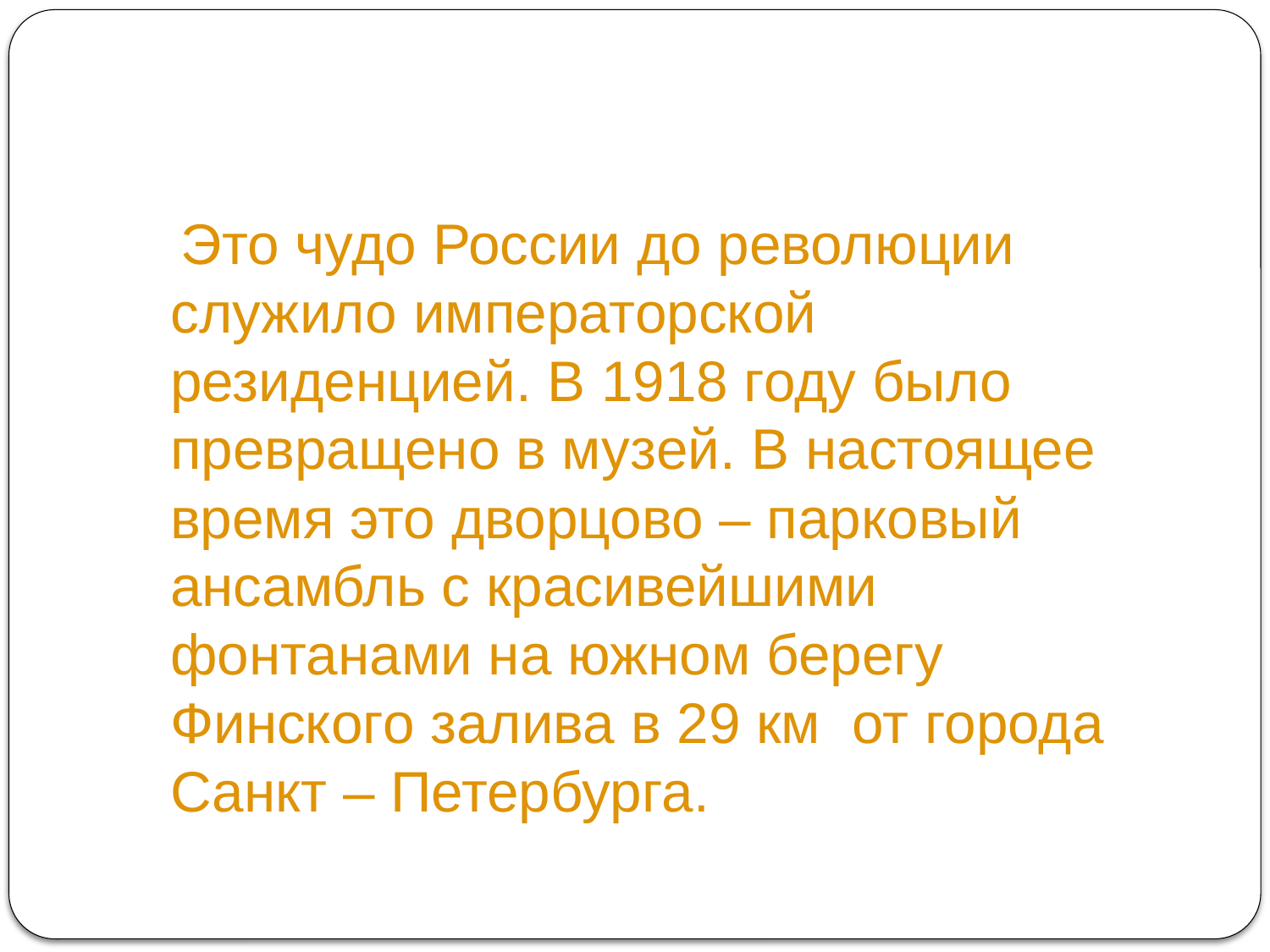

#
    Это чудо России до революции служило императорской резиденцией. В 1918 году было превращено в музей. В настоящее время это дворцово – парковый ансамбль с красивейшими фонтанами на южном берегу Финского залива в 29 км  от города Санкт – Петербурга.